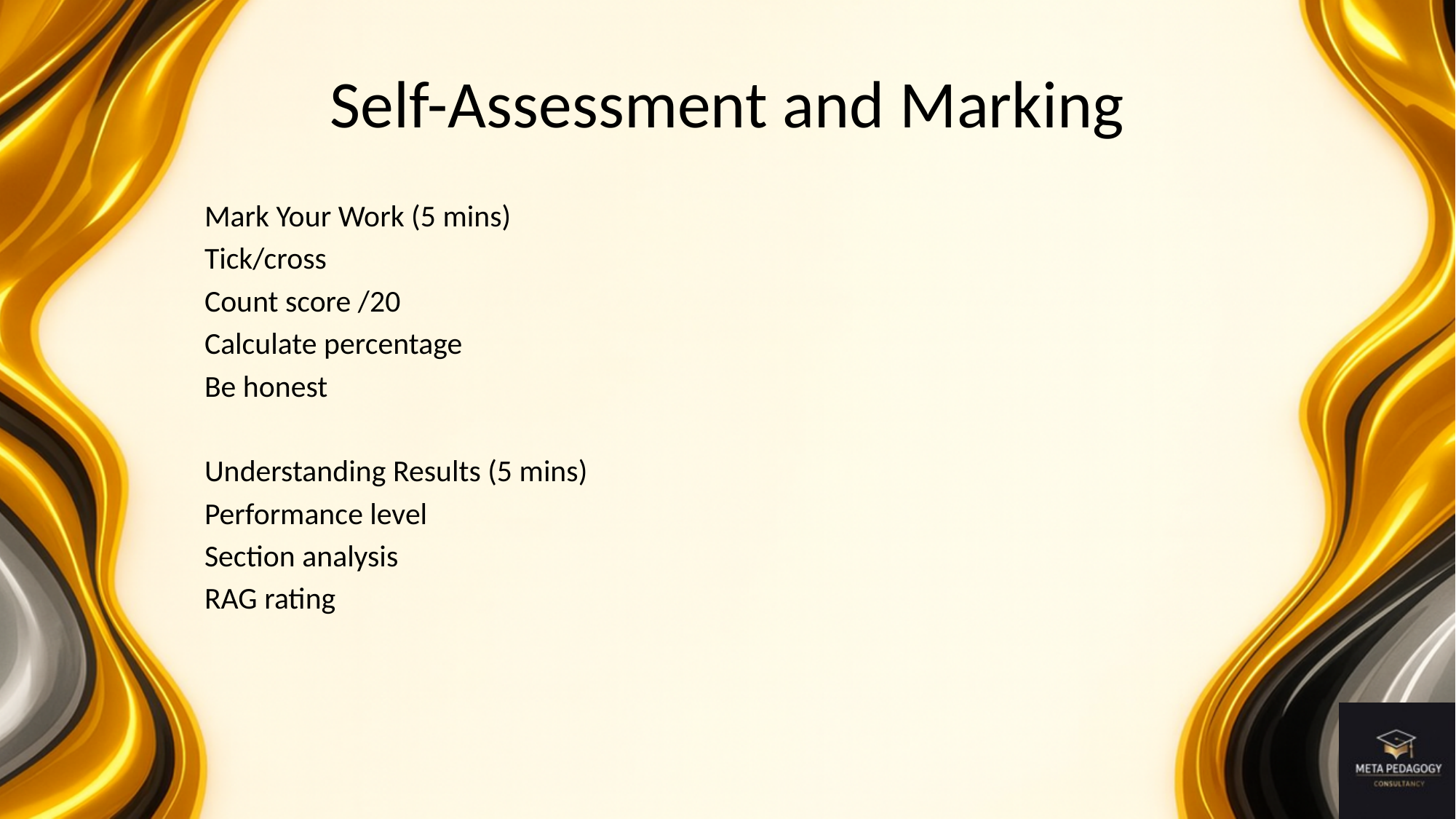

# Self-Assessment and Marking
Mark Your Work (5 mins)
Tick/cross
Count score /20
Calculate percentage
Be honest

Understanding Results (5 mins)
Performance level
Section analysis
RAG rating